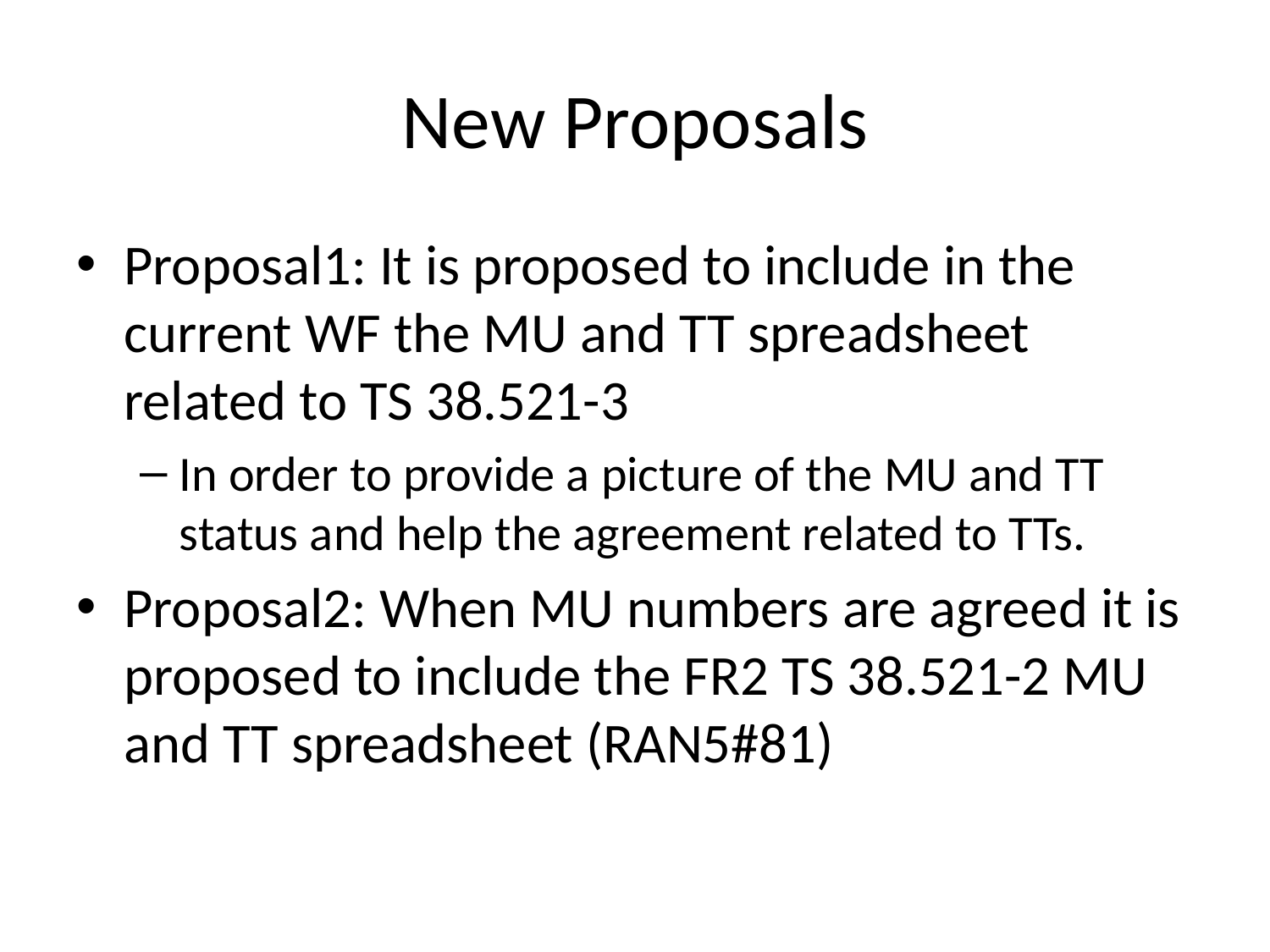

# New Proposals
Proposal1: It is proposed to include in the current WF the MU and TT spreadsheet related to TS 38.521-3
In order to provide a picture of the MU and TT status and help the agreement related to TTs.
Proposal2: When MU numbers are agreed it is proposed to include the FR2 TS 38.521-2 MU and TT spreadsheet (RAN5#81)